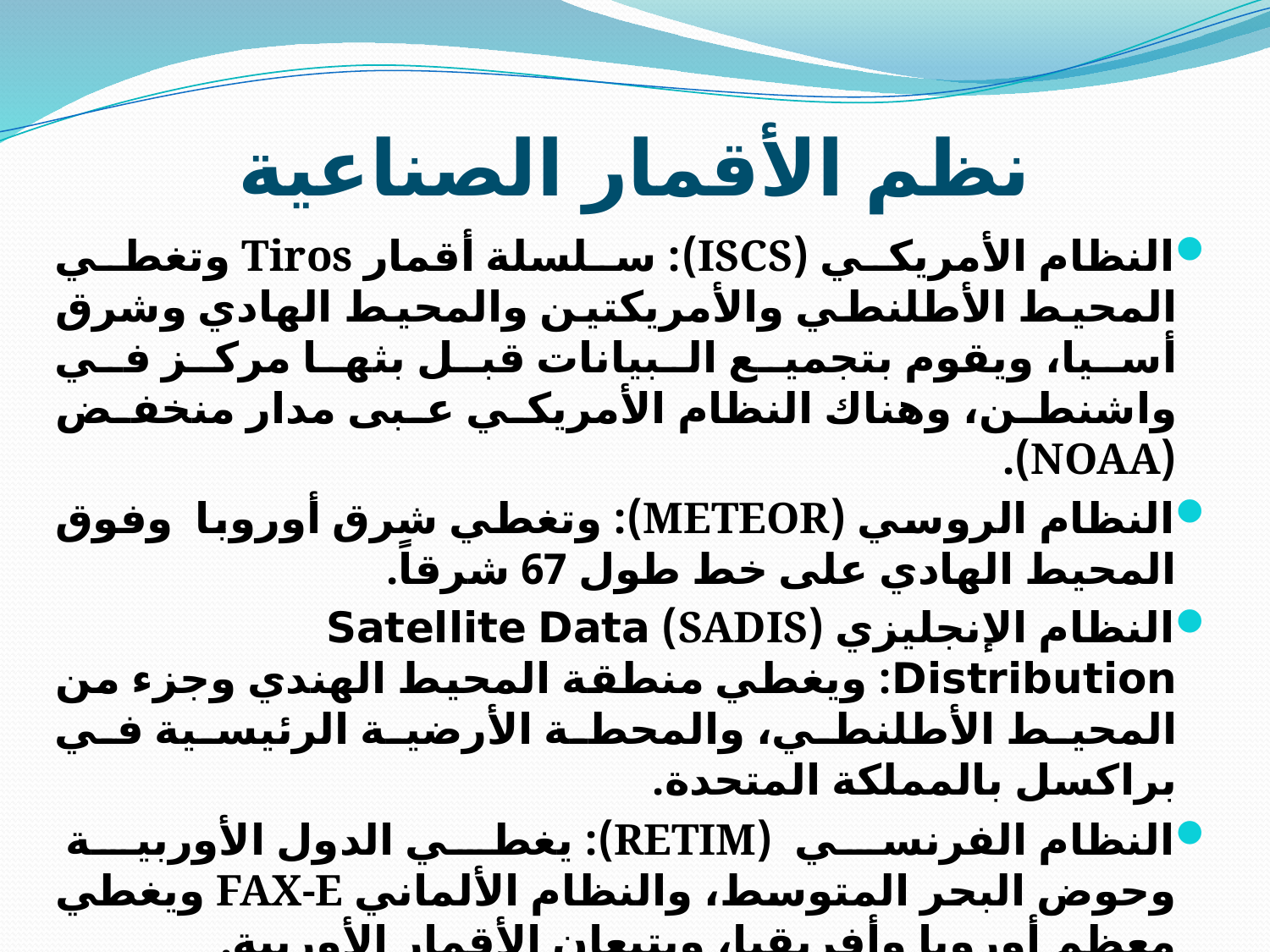

# نظم الأقمار الصناعية
النظام الأمريكي (ISCS): سلسلة أقمار Tiros وتغطي المحيط الأطلنطي والأمريكتين والمحيط الهادي وشرق أسيا، ويقوم بتجميع البيانات قبل بثها مركز في واشنطن، وهناك النظام الأمريكي عبى مدار منخفض (NOAA).
النظام الروسي (METEOR): وتغطي شرق أوروبا  وفوق المحيط الهادي على خط طول 67 شرقاً.
النظام الإنجليزي (SADIS) Satellite Data Distribution: ويغطي منطقة المحيط الهندي وجزء من المحيط الأطلنطي، والمحطة الأرضية الرئيسية في براكسل بالمملكة المتحدة.
النظام الفرنسي  (RETIM): يغطي الدول الأوربية  وحوض البحر المتوسط، والنظام الألماني FAX-E ويغطي معظم أوروبا وأفريقيا، ويتبعان الأقمار الأوربية.
النظام الهندي (INSAT)، وهي أقمار على خط طول 74 شرقاً.
النظام الياباني (GMS): وأطلق في هذا النظام عدة أقمار في مدارات مختلفة.